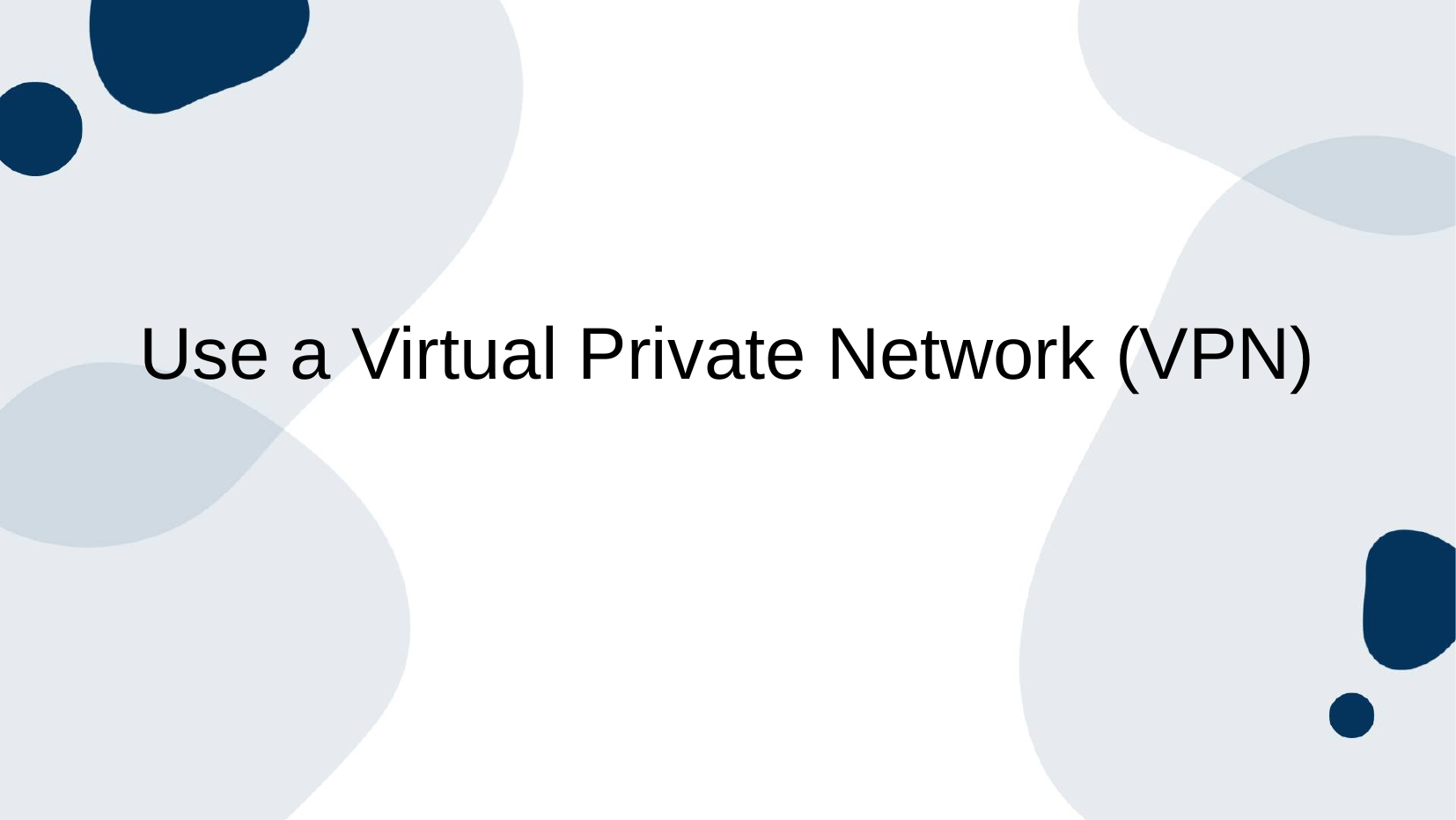

# Use a Virtual Private Network (VPN)